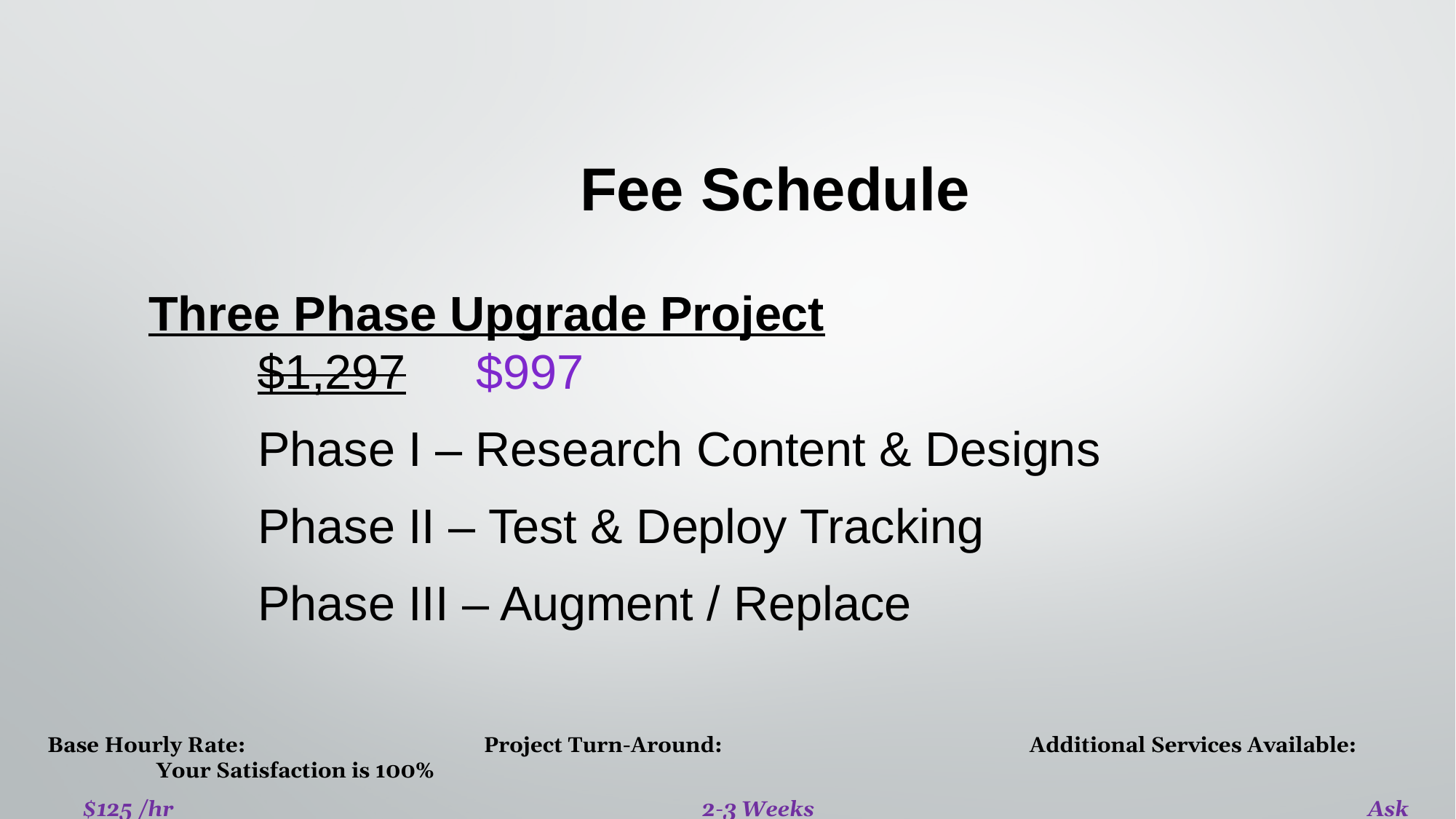

# Fee Schedule
Three Phase Upgrade Project					$1,297	$997
	Phase I – Research Content & Designs
	Phase II – Test & Deploy Tracking
	Phase III – Augment / Replace

Base Hourly Rate:  			Project Turn-Around: 			Additional Services Available: 	Your Satisfaction is 100%
       $125 /hr 					2-3 Weeks					  Ask Today					 Guaranteed